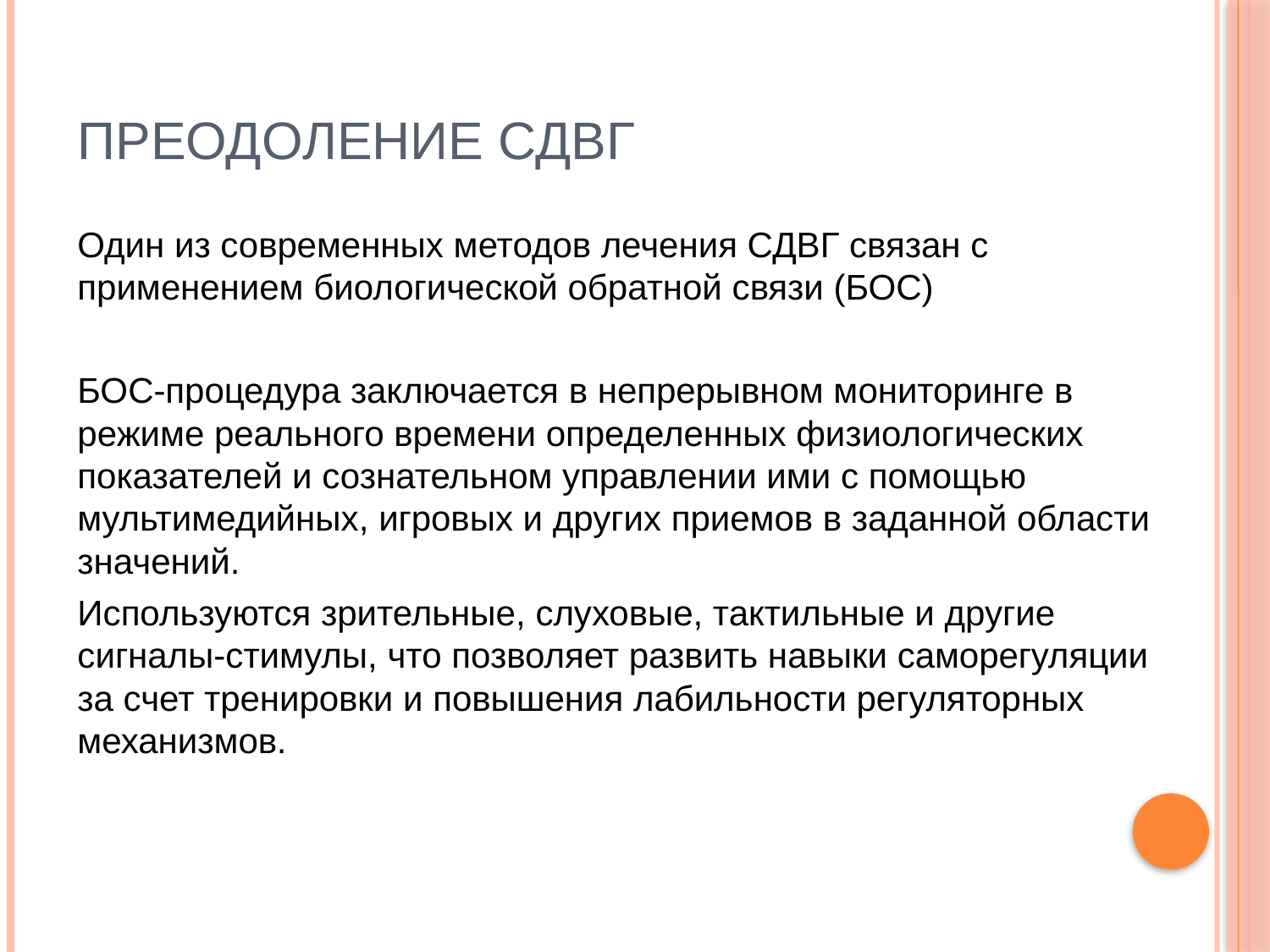

# Преодоление СДВГ
Один из современных методов лечения СДВГ связан с применением биологической обратной связи (БОС)

БОС-процедура заключается в непрерывном мониторинге в режиме реального времени определенных физиологических показателей и сознательном управлении ими с помощью мультимедийных, игровых и других приемов в заданной области значений.
Используются зрительные, слуховые, тактильные и другие сигналы-стимулы, что позволяет развить навыки саморегуляции за счет тренировки и повышения лабильности регуляторных механизмов.